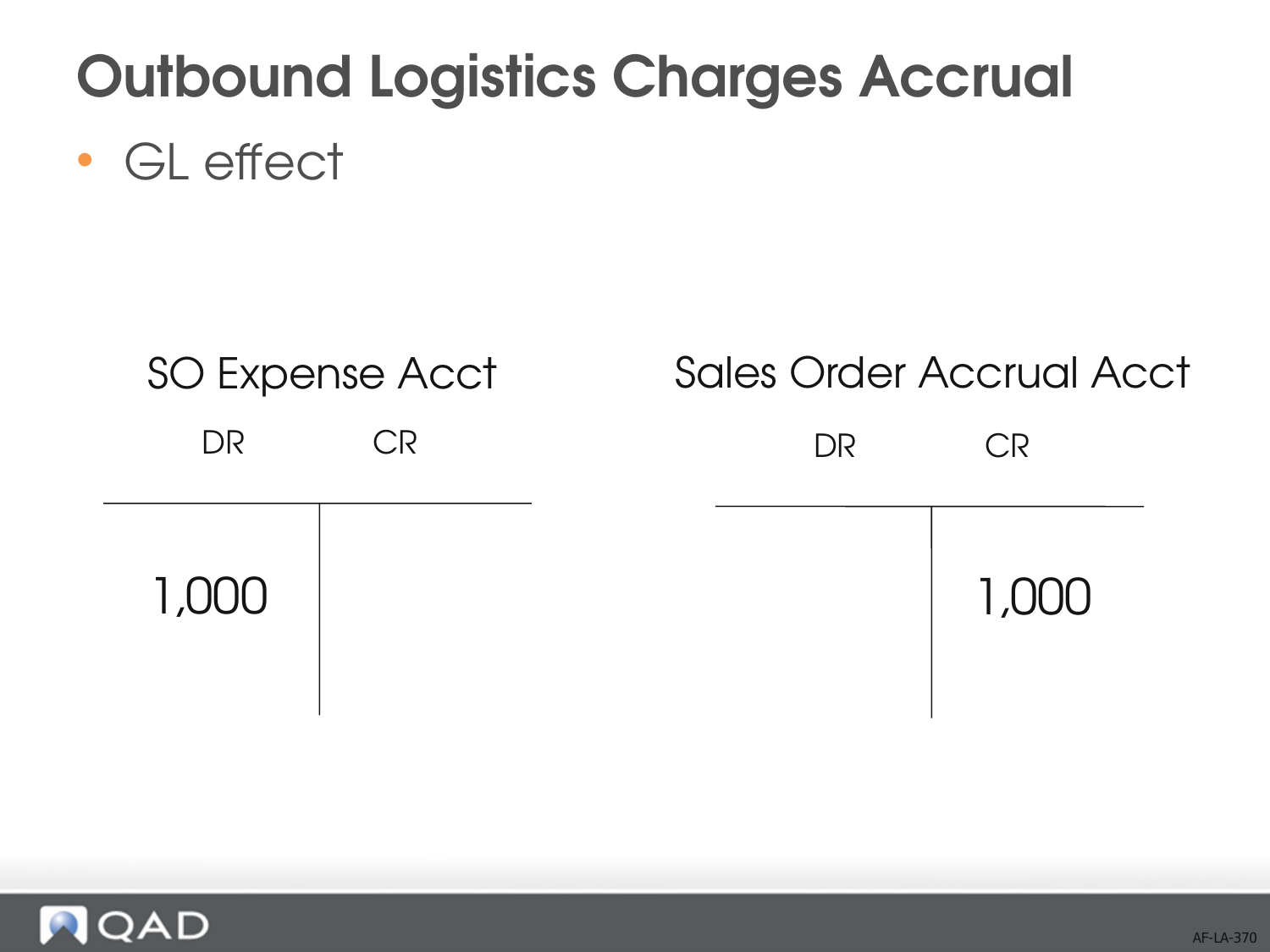

# Outbound Logistics Charges Accrual
GL effect
Sales Order Accrual Acct
SO Expense Acct
DR	     CR

DR	     CR

1,000
1,000
AF-LA-370